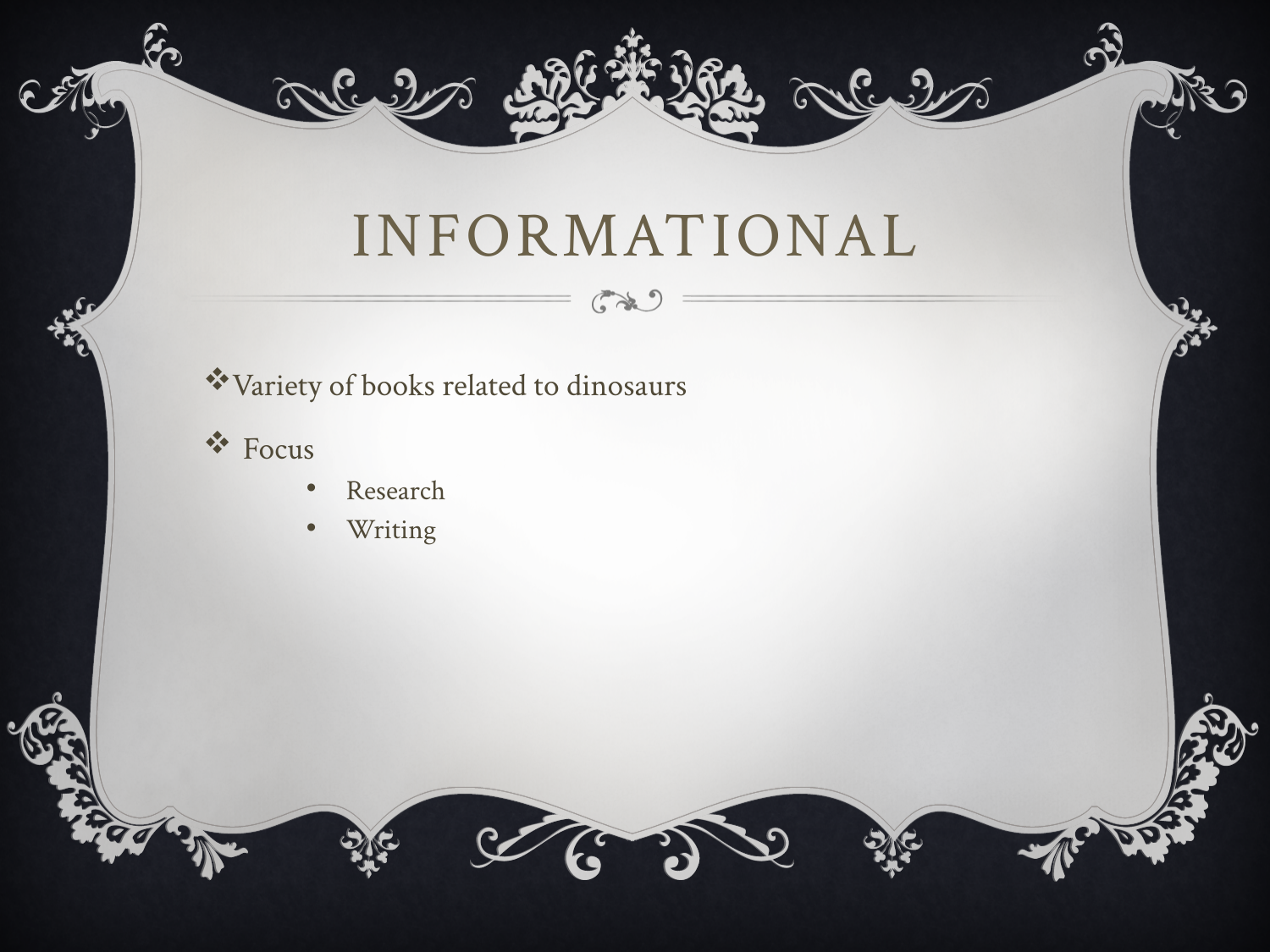

# Informational
Variety of books related to dinosaurs
Focus
Research
Writing